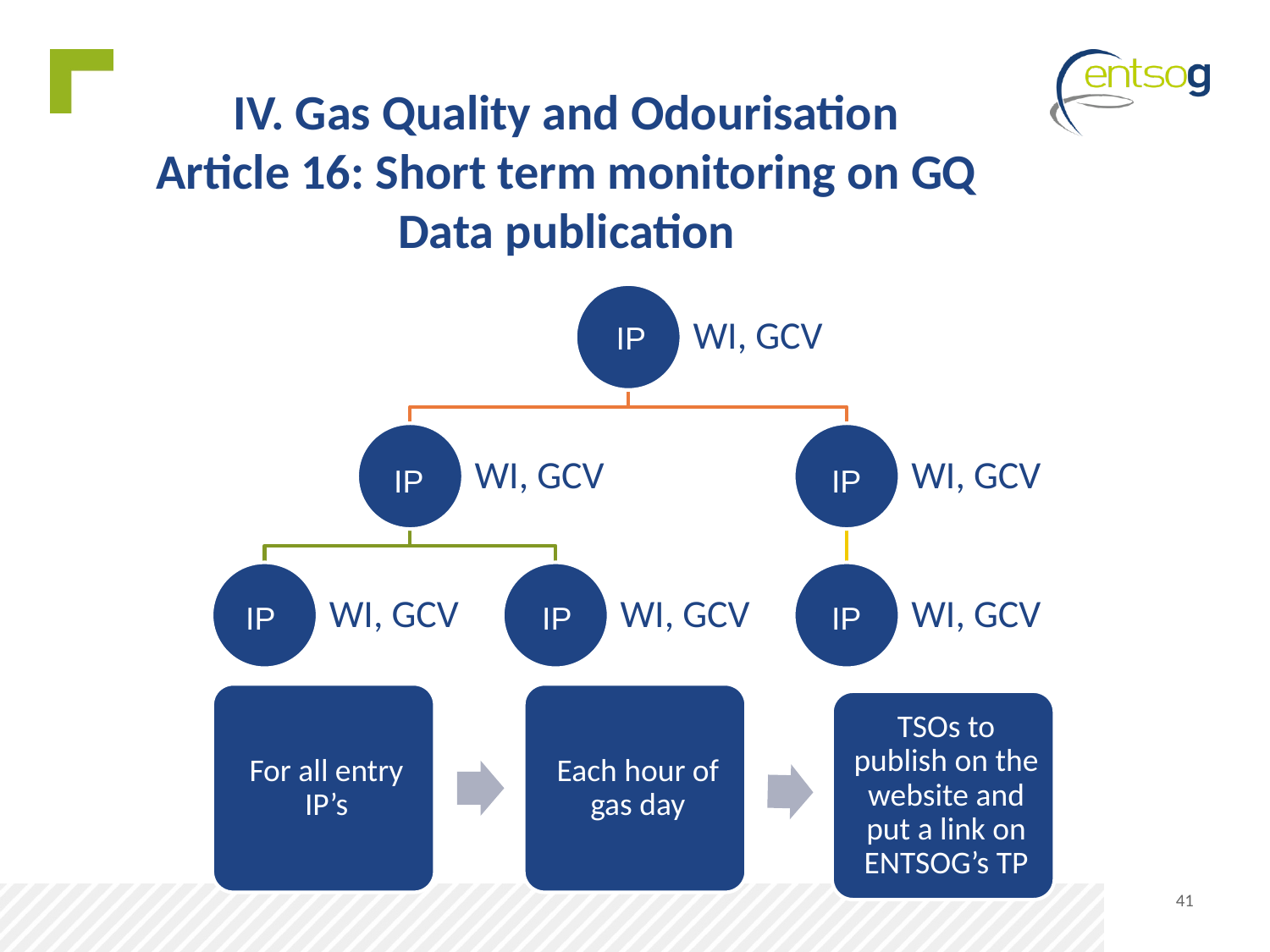

IV. Gas Quality and Odourisation
Article 16: Short term monitoring on GQ
Data publication
WI, GCV
WI, GCV
WI, GCV
WI, GCV
WI, GCV
WI, GCV
IP
IP
IP
For all entry IP’s

Each hour of gas day

TSOs to publish on the website and put a link on ENTSOG’s TP
IP
IP
IP
41